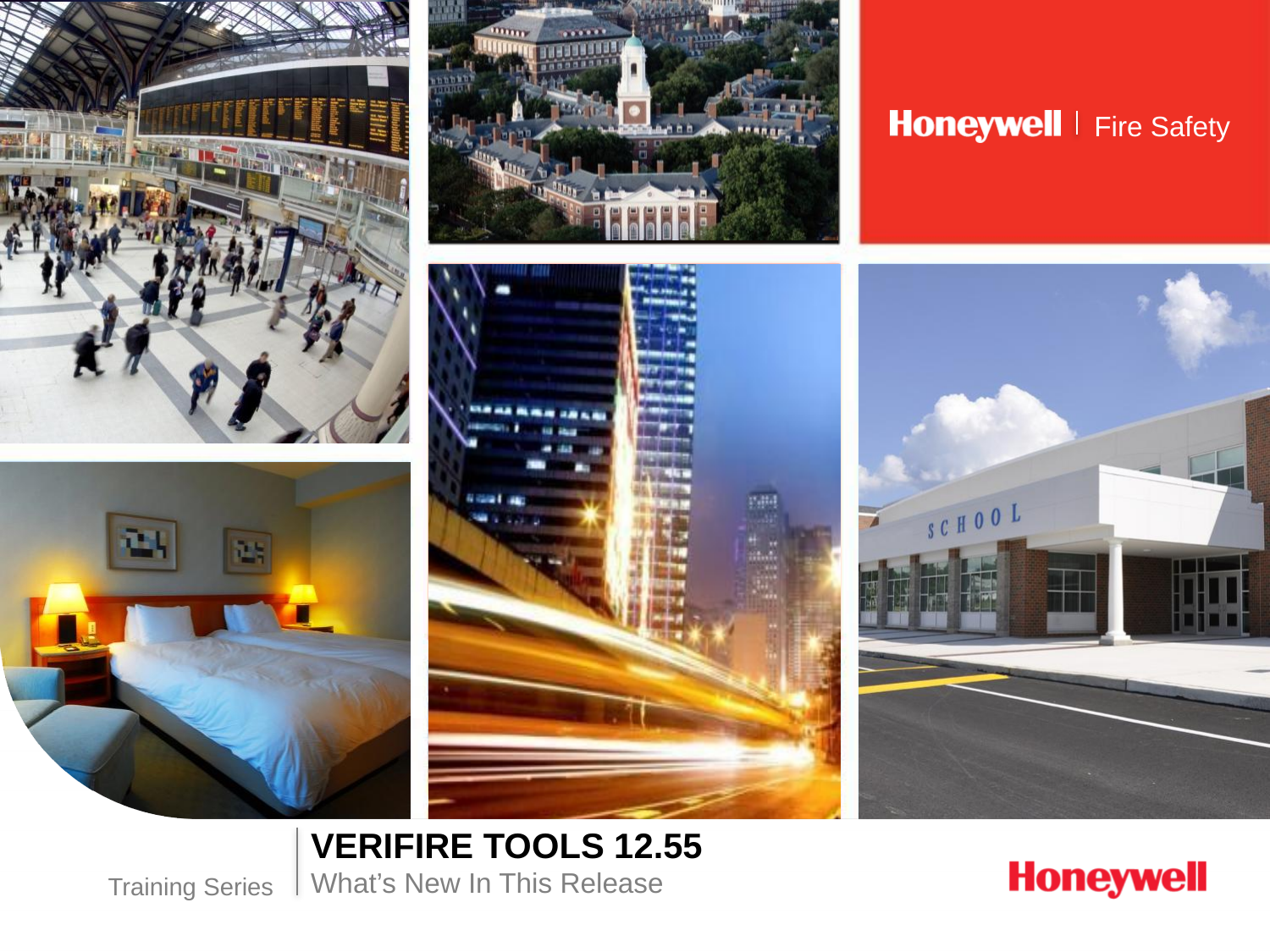

VeriFire Tools 12.55
What’s New In This Release
Training Series